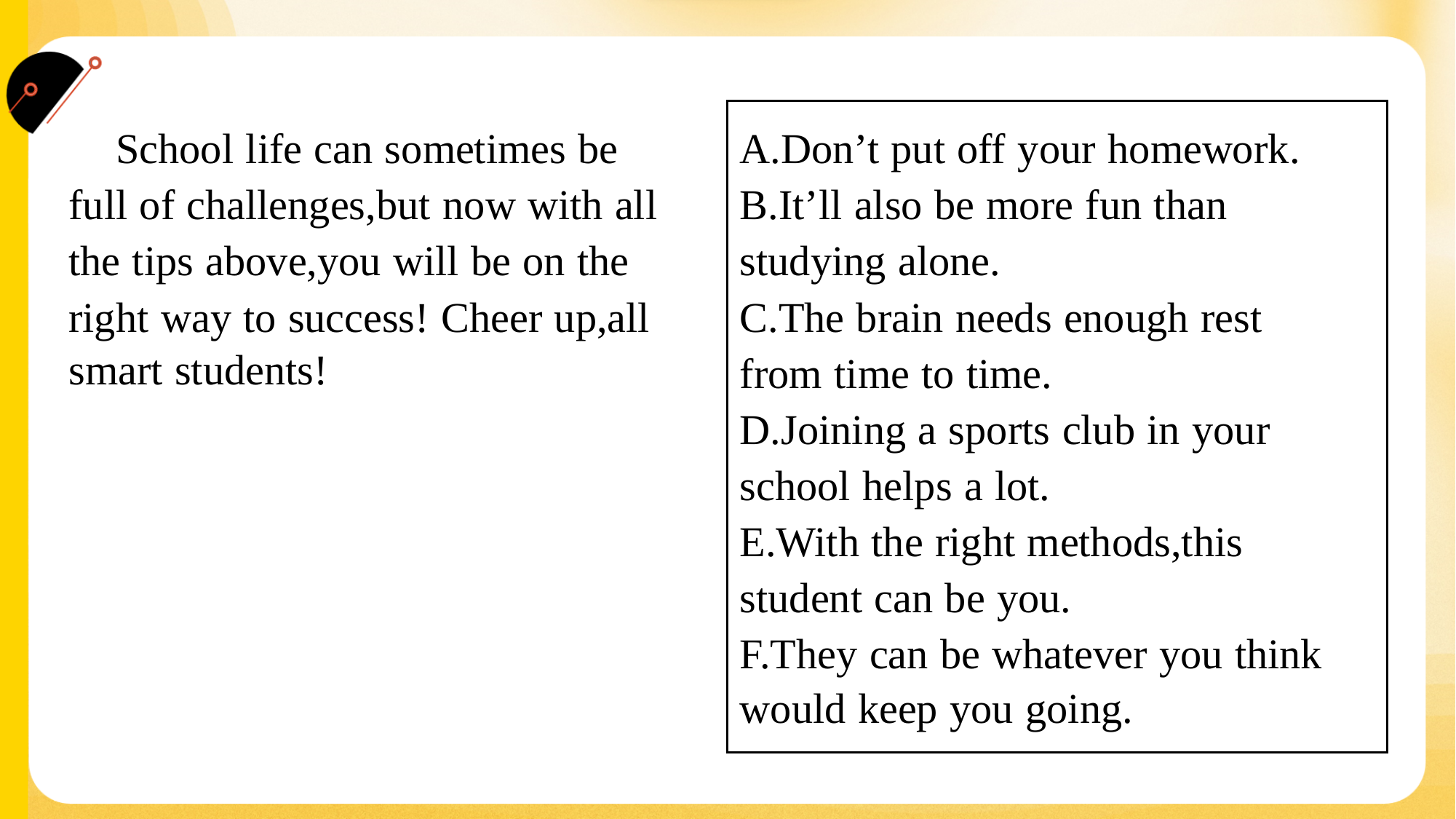

School life can sometimes be
full of challenges,but now with all
the tips above,you will be on the
right way to success! Cheer up,all
smart students!#6
A.Don’t put off your homework.
B.It’ll also be more fun than
studying alone.
C.The brain needs enough rest
from time to time.
D.Joining a sports club in your
school helps a lot.
E.With the right methods,this
student can be you.
F.They can be whatever you think
would keep you going.